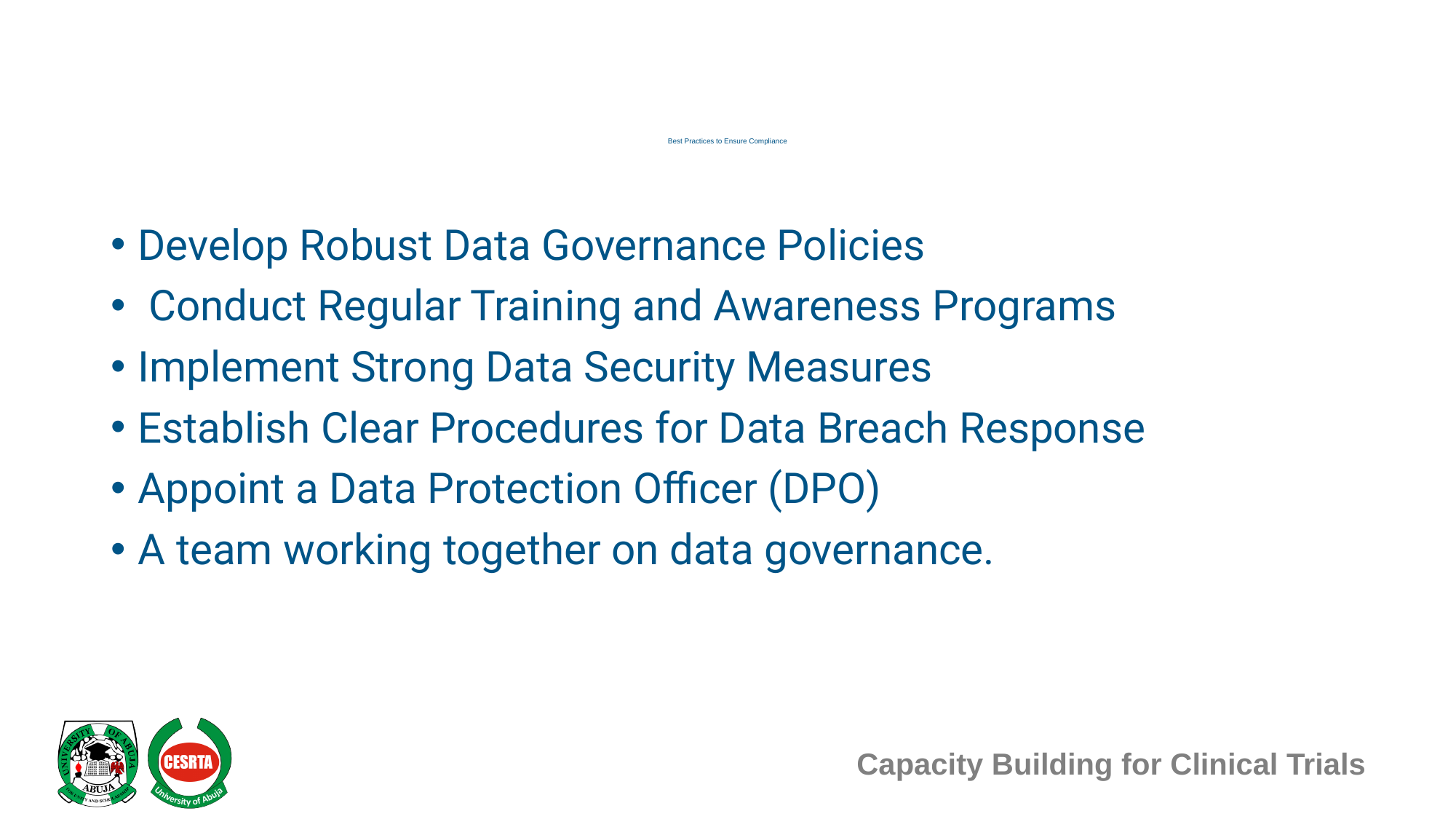

# Best Practices to Ensure Compliance
Develop Robust Data Governance Policies
 Conduct Regular Training and Awareness Programs
Implement Strong Data Security Measures
Establish Clear Procedures for Data Breach Response
Appoint a Data Protection Officer (DPO)
A team working together on data governance.